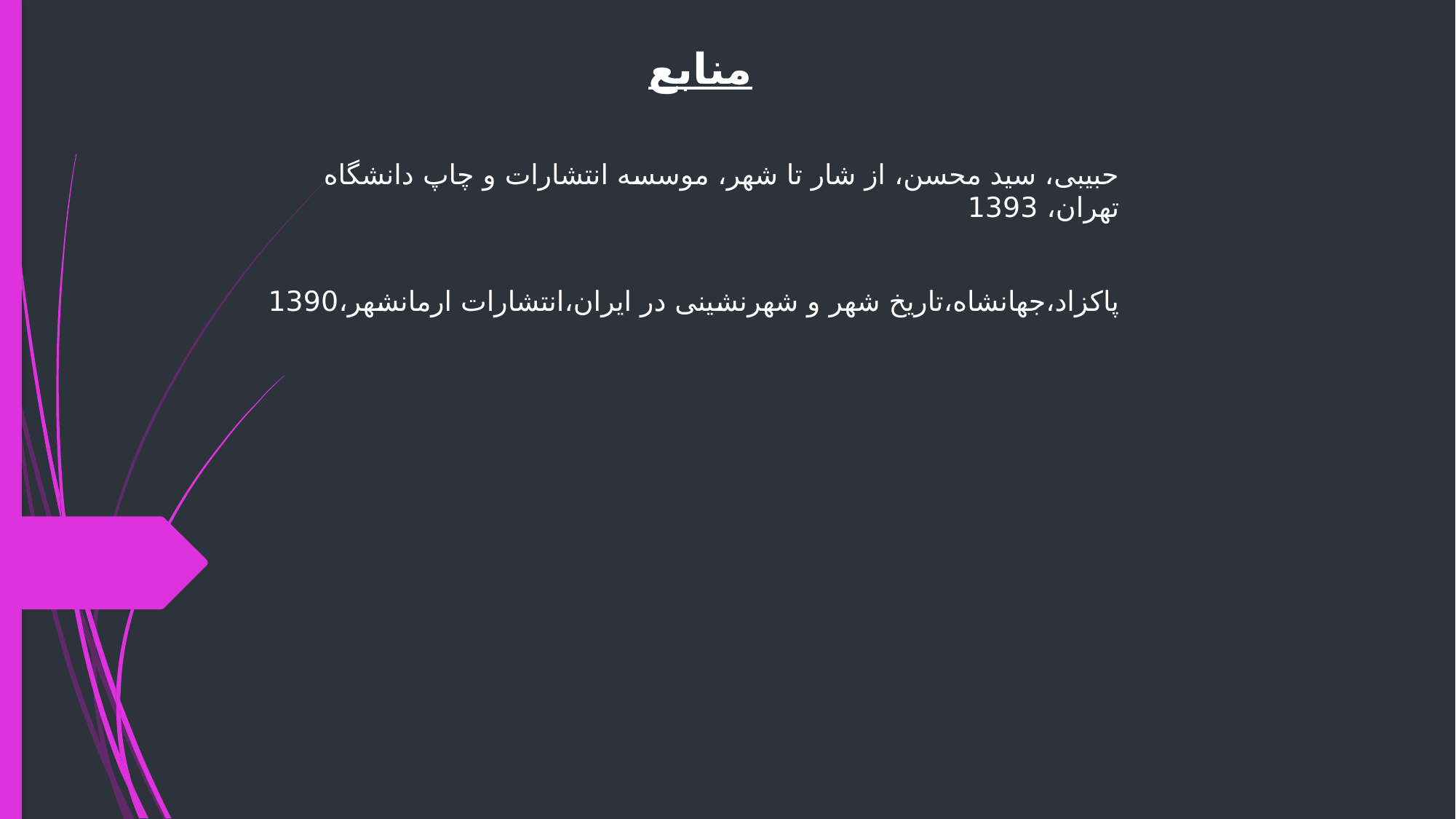

منابع
حبیبی، سید محسن، از شار تا شهر، موسسه انتشارات و چاپ دانشگاه تهران، 1393

پاکزاد،جهانشاه،تاریخ شهر و شهرنشینی در ایران،انتشارات ارمانشهر،1390